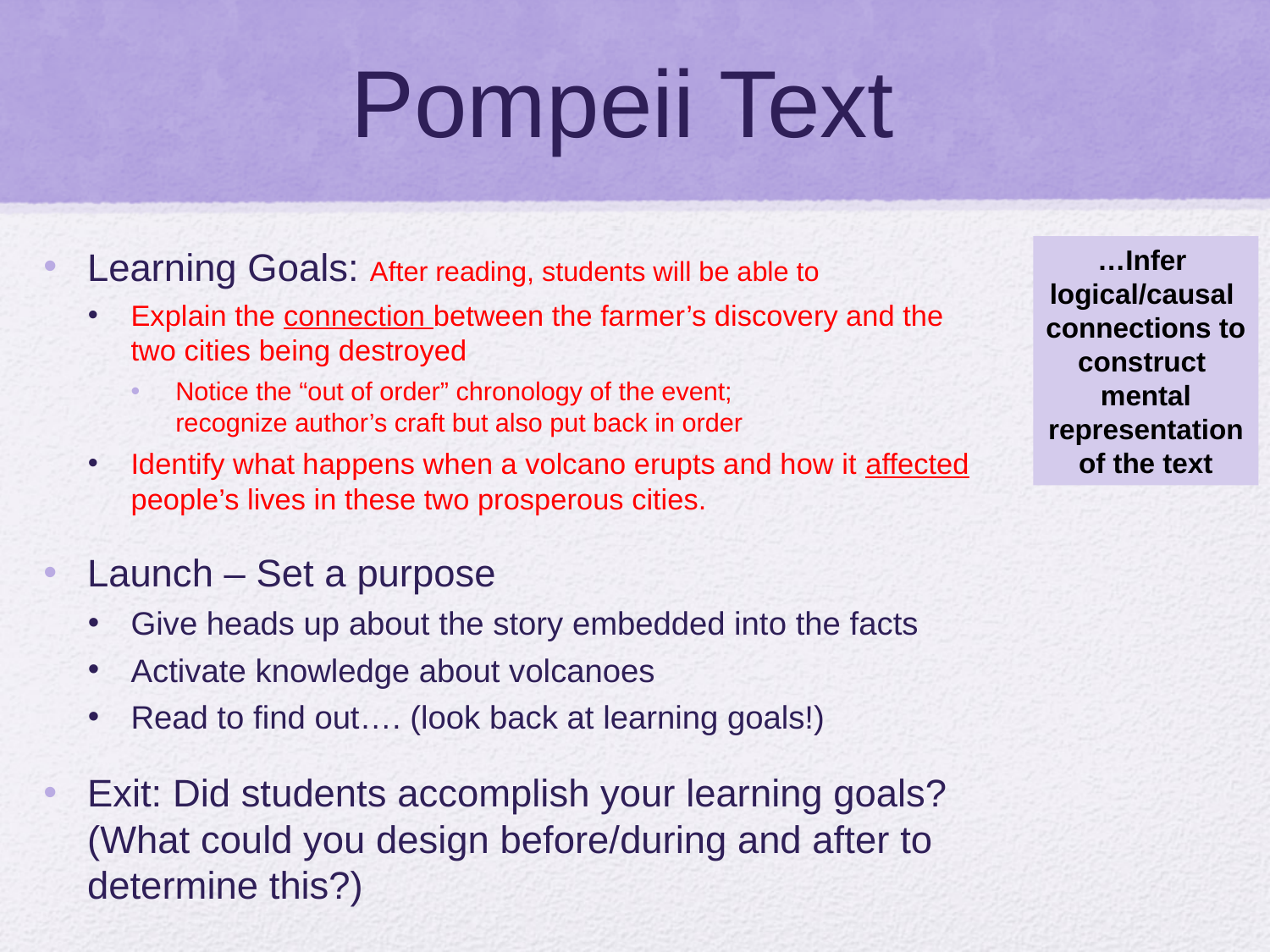

# Pompeii Text
Learning Goals: After reading, students will be able to
Explain the connection between the farmer’s discovery and the
two cities being destroyed
Notice the “out of order” chronology of the event;
recognize author’s craft but also put back in order
Identify what happens when a volcano erupts and how it affected people’s lives in these two prosperous cities.
Launch – Set a purpose
Give heads up about the story embedded into the facts
Activate knowledge about volcanoes
Read to find out…. (look back at learning goals!)
Exit: Did students accomplish your learning goals?  (What could you design before/during and after to determine this?)
…Infer
logical/causal
connections to construct
mental representation of the text